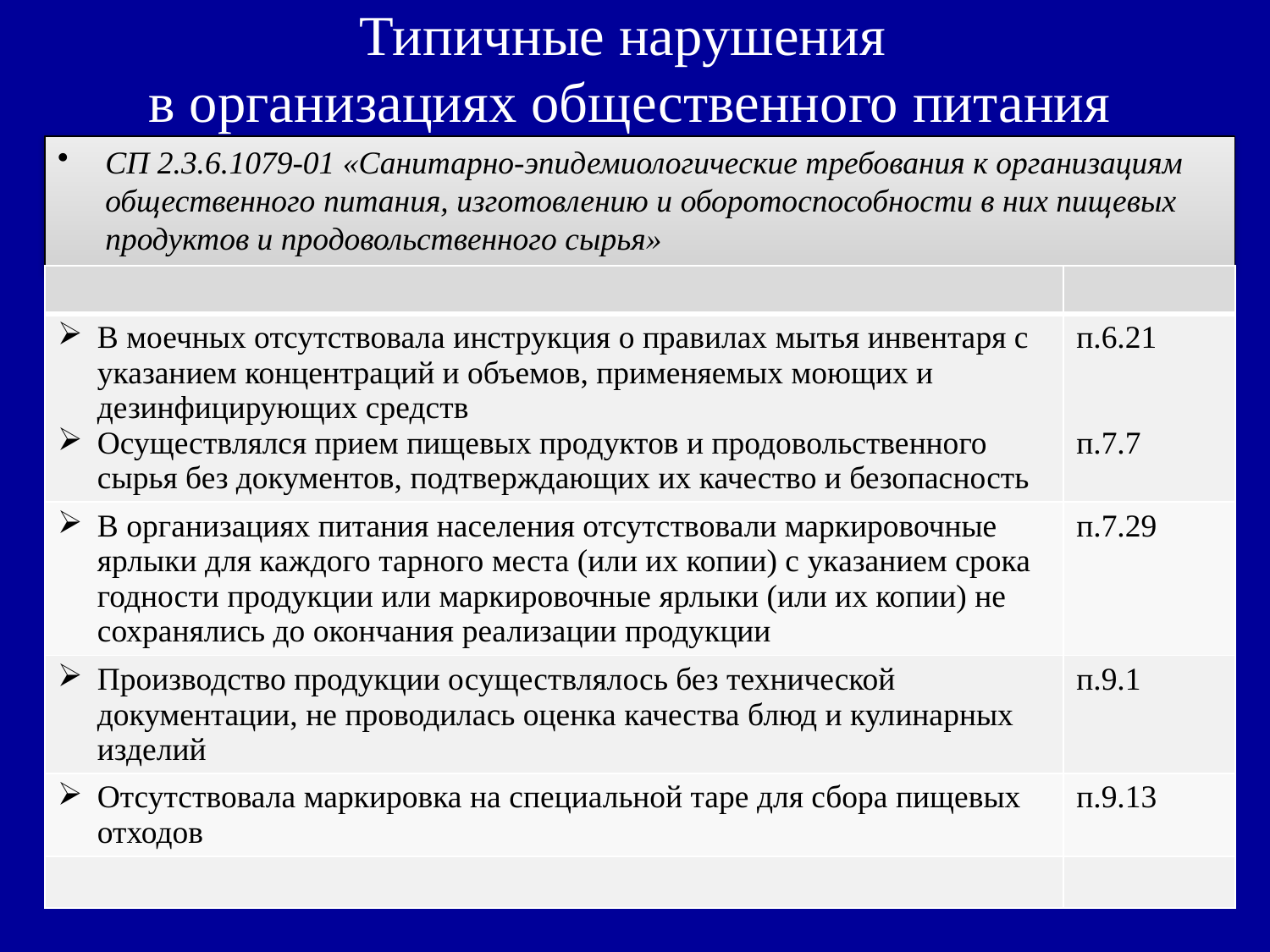

# Типичные нарушения в организациях общественного питания
СП 2.3.6.1079-01 «Санитарно-эпидемиологические требования к организациям общественного питания, изготовлению и оборотоспособности в них пищевых продуктов и продовольственного сырья»
|  |  |
| --- | --- |
| В моечных отсутствовала инструкция о правилах мытья инвентаря с указанием концентраций и объемов, применяемых моющих и дезинфицирующих средств Осуществлялся прием пищевых продуктов и продовольственного сырья без документов, подтверждающих их качество и безопасность | п.6.21 п.7.7 |
| В организациях питания населения отсутствовали маркировочные ярлыки для каждого тарного места (или их копии) с указанием срока годности продукции или маркировочные ярлыки (или их копии) не сохранялись до окончания реализации продукции | п.7.29 |
| Производство продукции осуществлялось без технической документации, не проводилась оценка качества блюд и кулинарных изделий | п.9.1 |
| Отсутствовала маркировка на специальной таре для сбора пищевых отходов | п.9.13 |
|  |  |
8